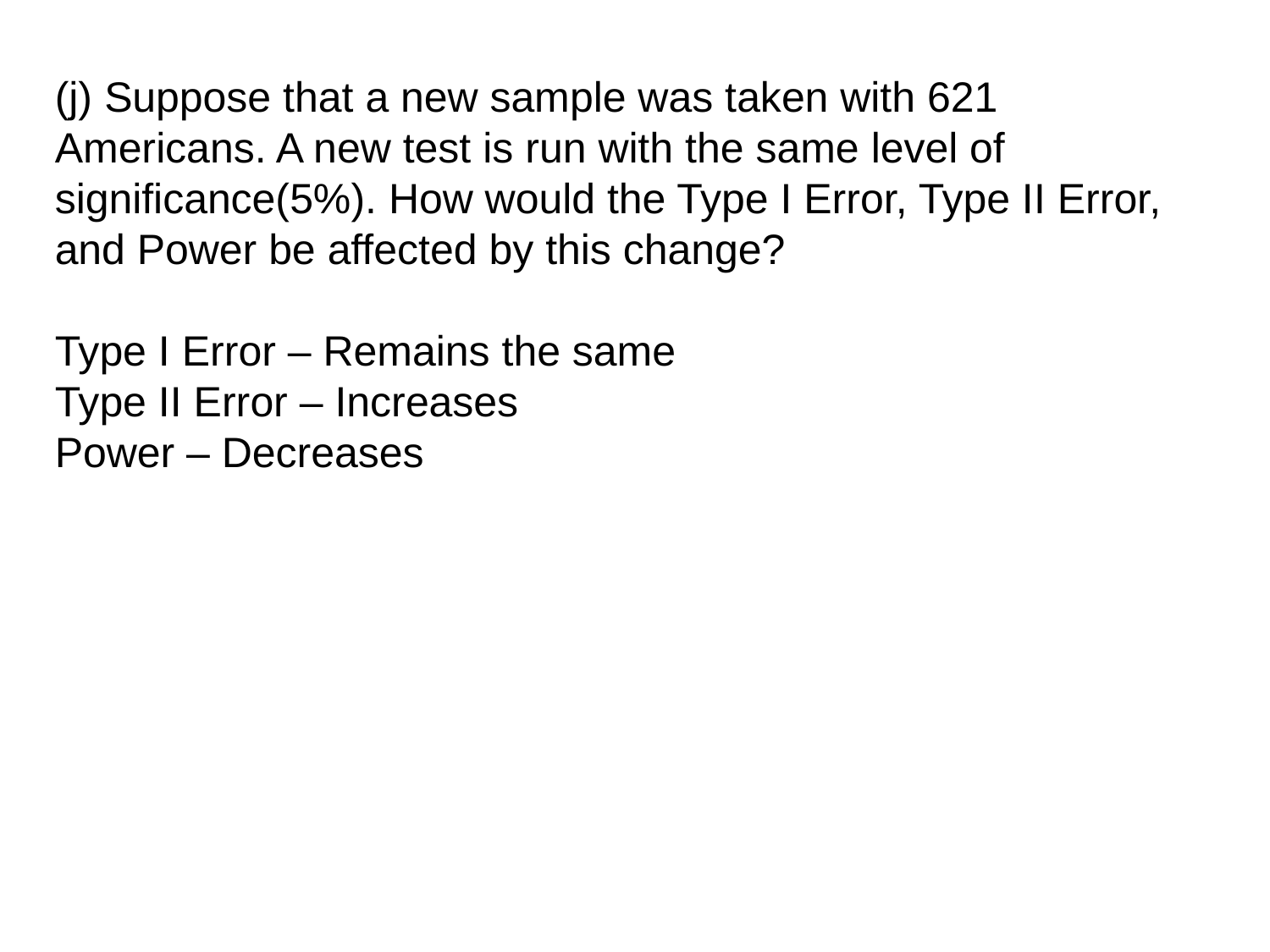

(j) Suppose that a new sample was taken with 621 Americans. A new test is run with the same level of significance(5%). How would the Type I Error, Type II Error, and Power be affected by this change?

Type I Error – Remains the same
Type II Error – Increases
Power – Decreases